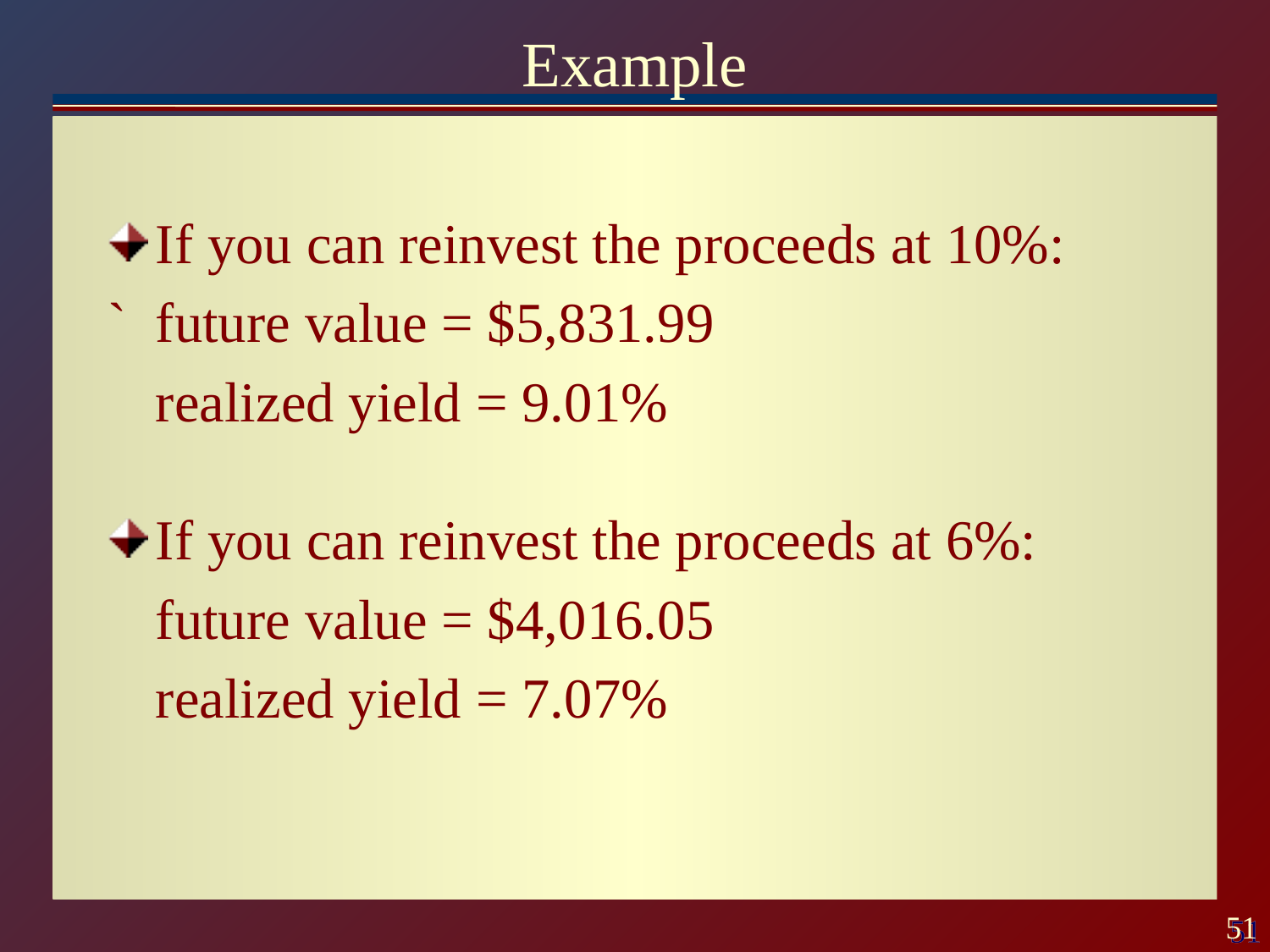

# Example
If you can reinvest the proceeds at 10%:
`	future value = $5,831.99
	realized yield = 9.01%

If you can reinvest the proceeds at 6%:
	future value = $4,016.05
	realized yield = 7.07%